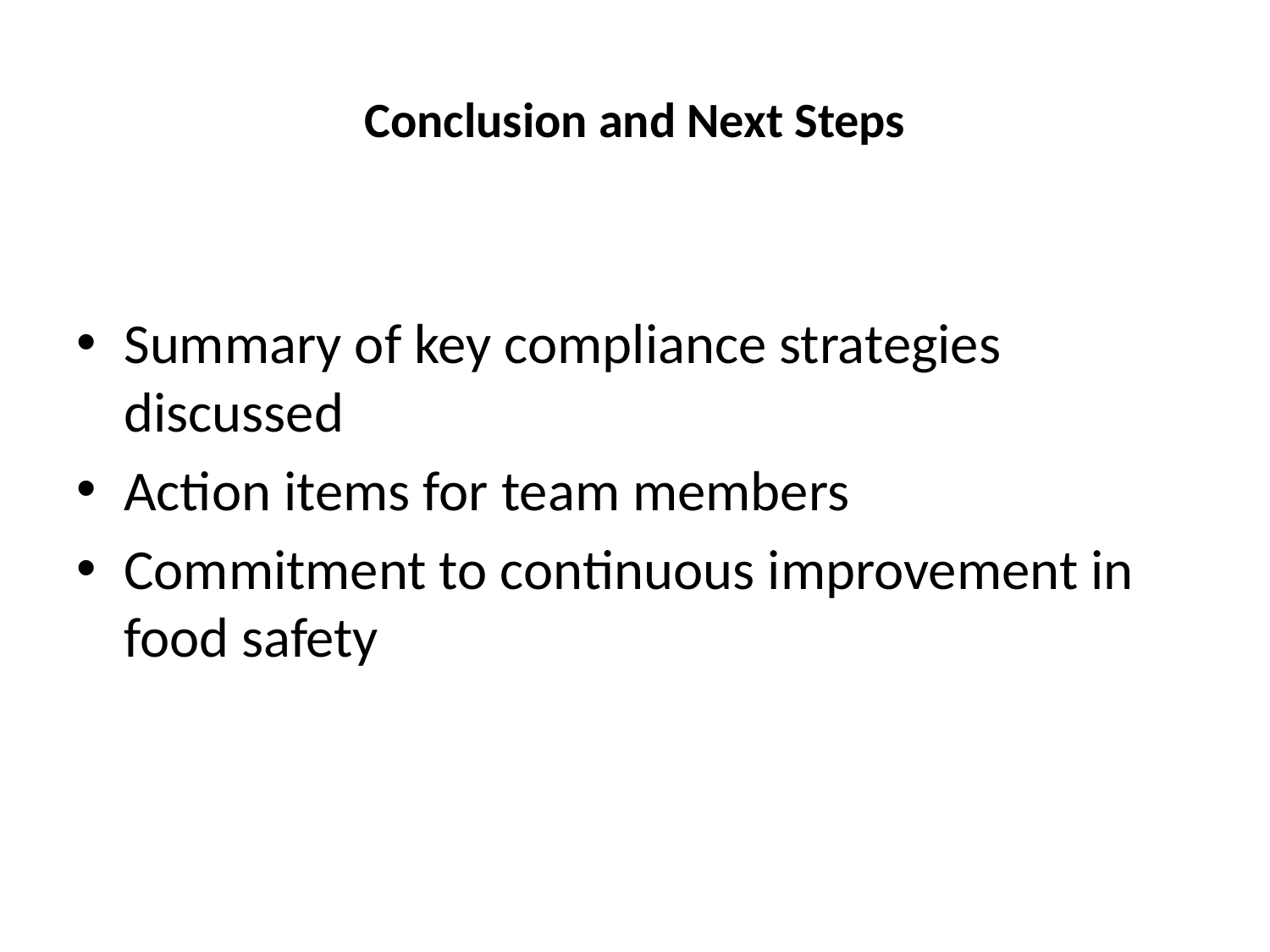

# Conclusion and Next Steps

Summary of key compliance strategies discussed
Action items for team members
Commitment to continuous improvement in food safety